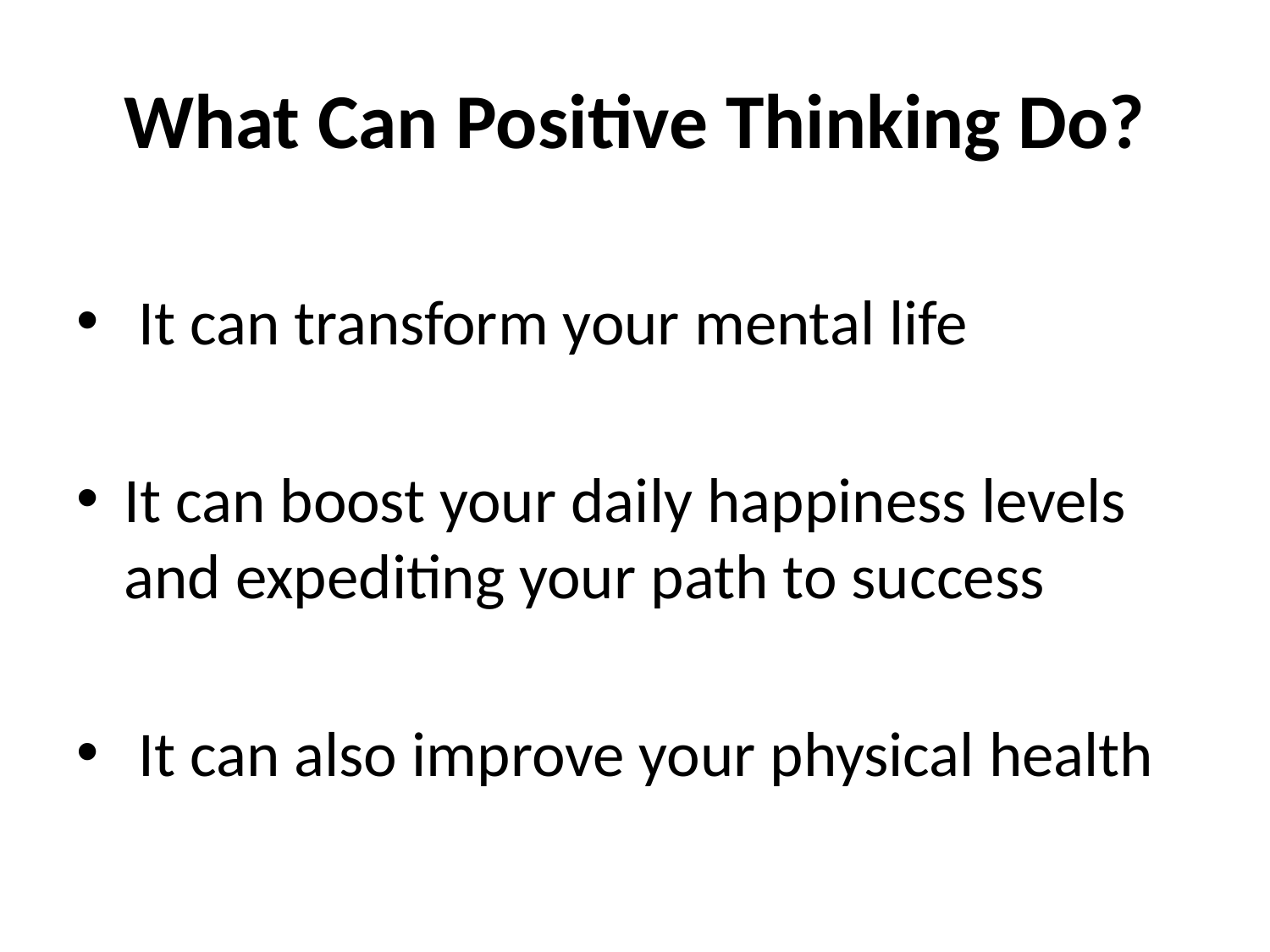

# What Can Positive Thinking Do?
 It can transform your mental life

It can boost your daily happiness levels and expediting your path to success

 It can also improve your physical health